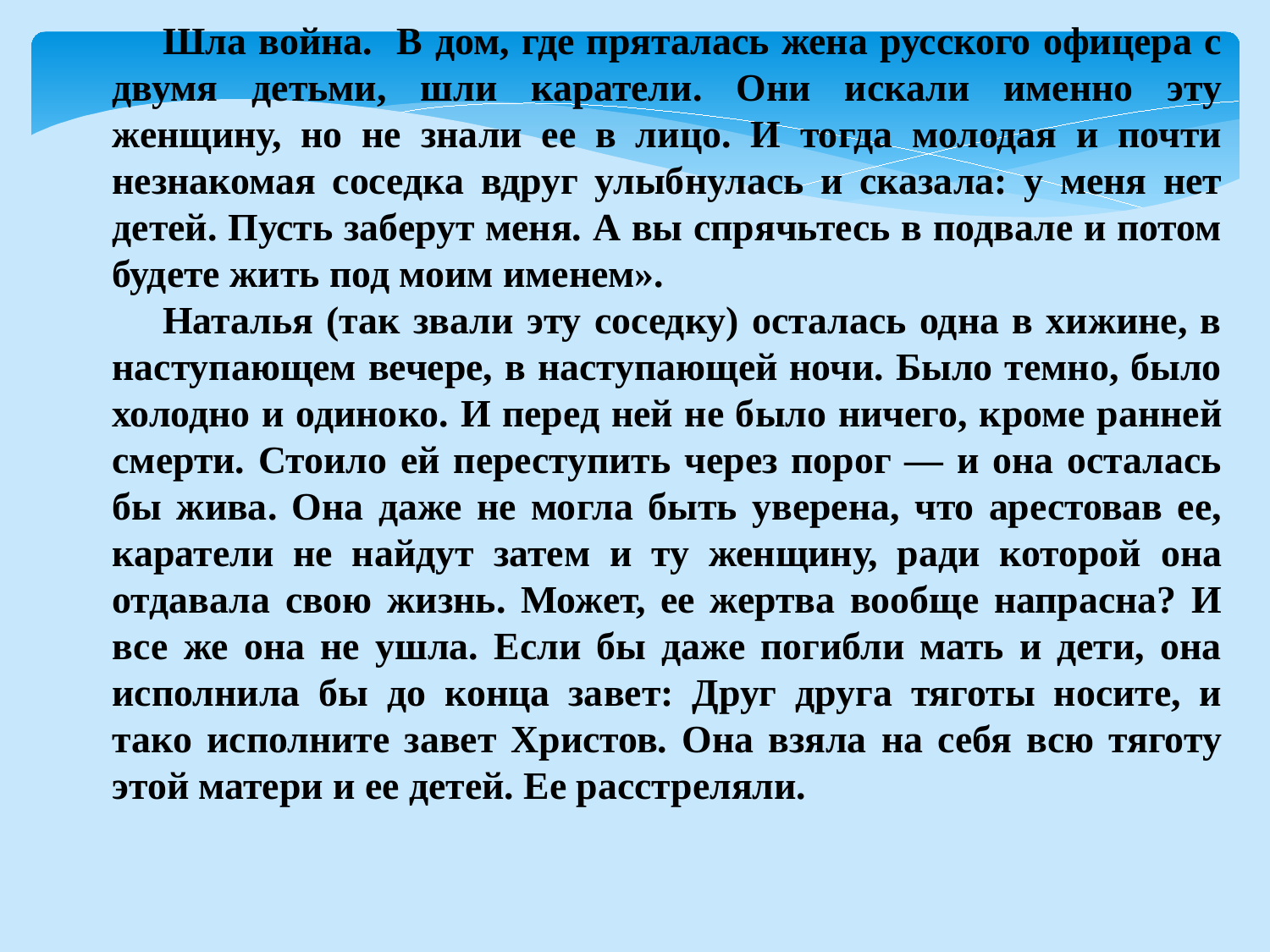

Шла война.  В дом, где пряталась жена русского офицера с двумя детьми, шли каратели. Они искали именно эту женщину, но не знали ее в лицо. И тогда молодая и почти незнакомая соседка вдруг улыбнулась и сказала: у меня нет детей. Пусть заберут меня. А вы спрячьтесь в подвале и потом будете жить под моим именем».
Наталья (так звали эту соседку) осталась одна в хижине, в наступающем вечере, в наступающей ночи. Было темно, было холодно и одиноко. И перед ней не было ничего, кроме ранней смерти. Стоило ей переступить через порог — и она осталась бы жива. Она даже не могла быть уверена, что арестовав ее, каратели не найдут затем и ту женщину, ради которой она отдавала свою жизнь. Может, ее жертва вообще напрасна? И все же она не ушла. Если бы даже погибли мать и дети, она исполнила бы до конца завет: Друг друга тяготы носите, и тако исполните завет Христов. Она взяла на себя всю тяготу этой матери и ее детей. Ее расстреляли.